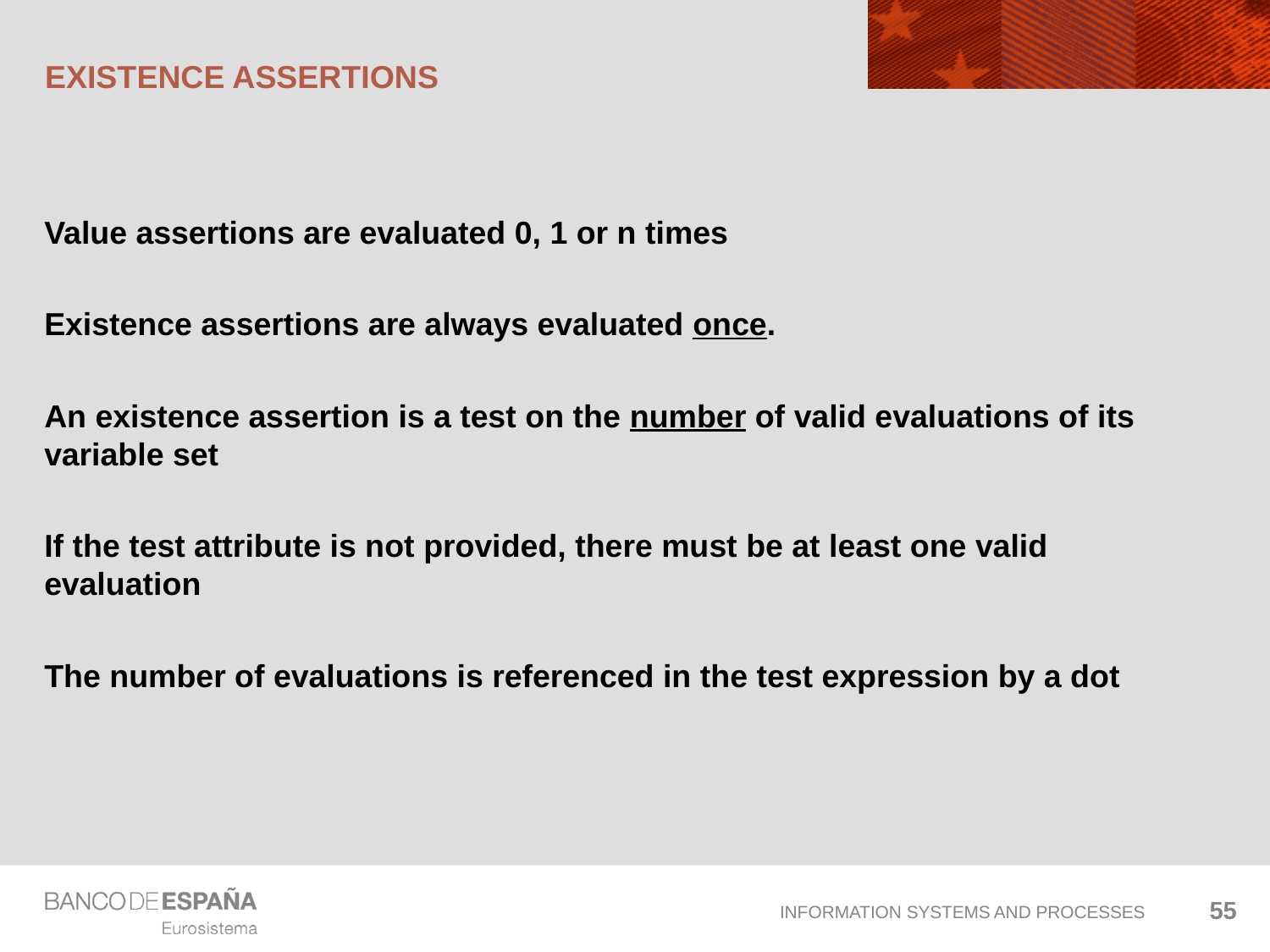

# Existence assertions
Value assertions are evaluated 0, 1 or n times

Existence assertions are always evaluated once.

An existence assertion is a test on the number of valid evaluations of its variable set

If the test attribute is not provided, there must be at least one valid evaluation

The number of evaluations is referenced in the test expression by a dot
55